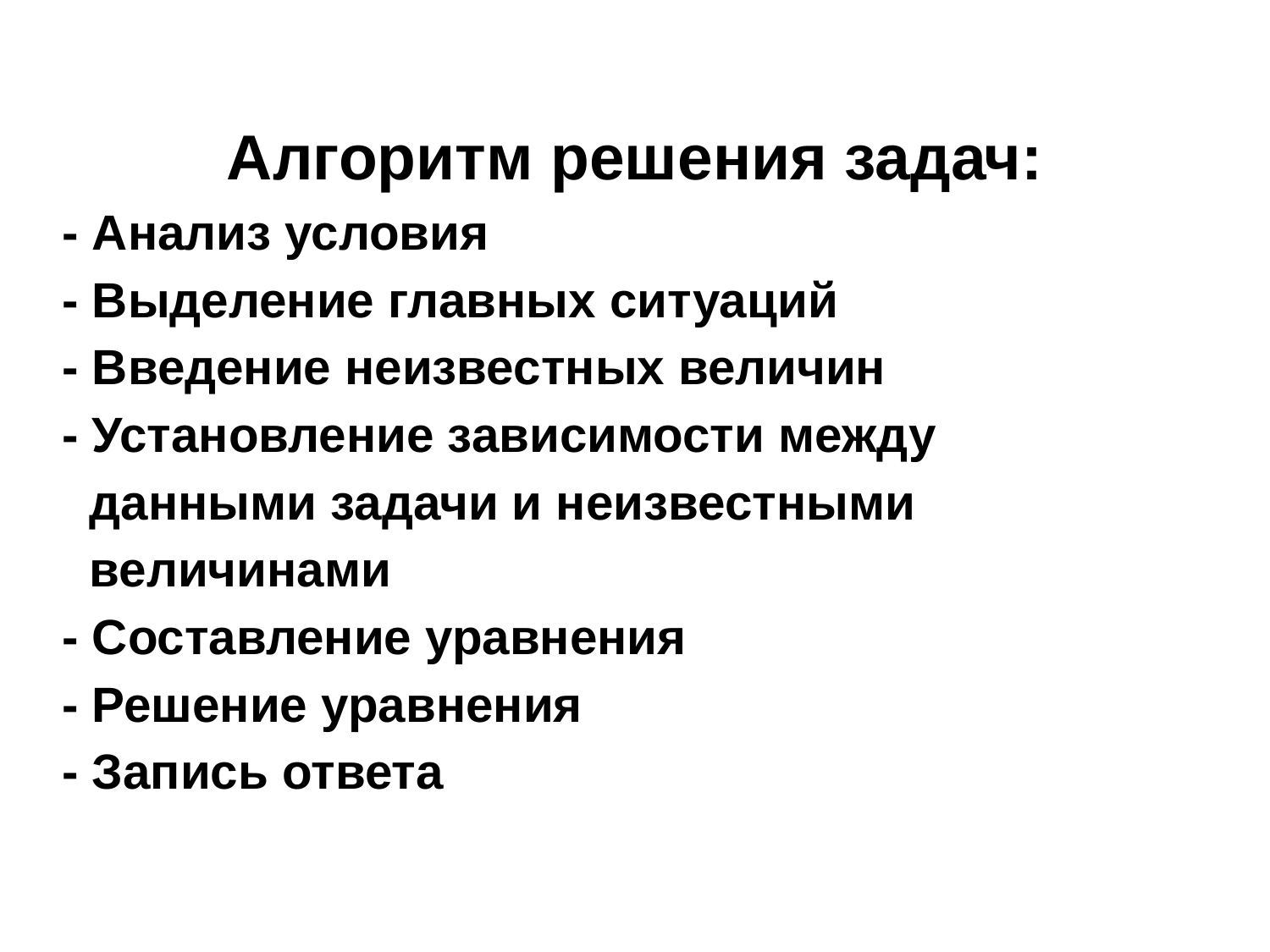

Алгоритм решения задач:
- Анализ условия
- Выделение главных ситуаций
- Введение неизвестных величин
- Установление зависимости между
  данными задачи и неизвестными
  величинами
- Составление уравнения
- Решение уравнения
- Запись ответа